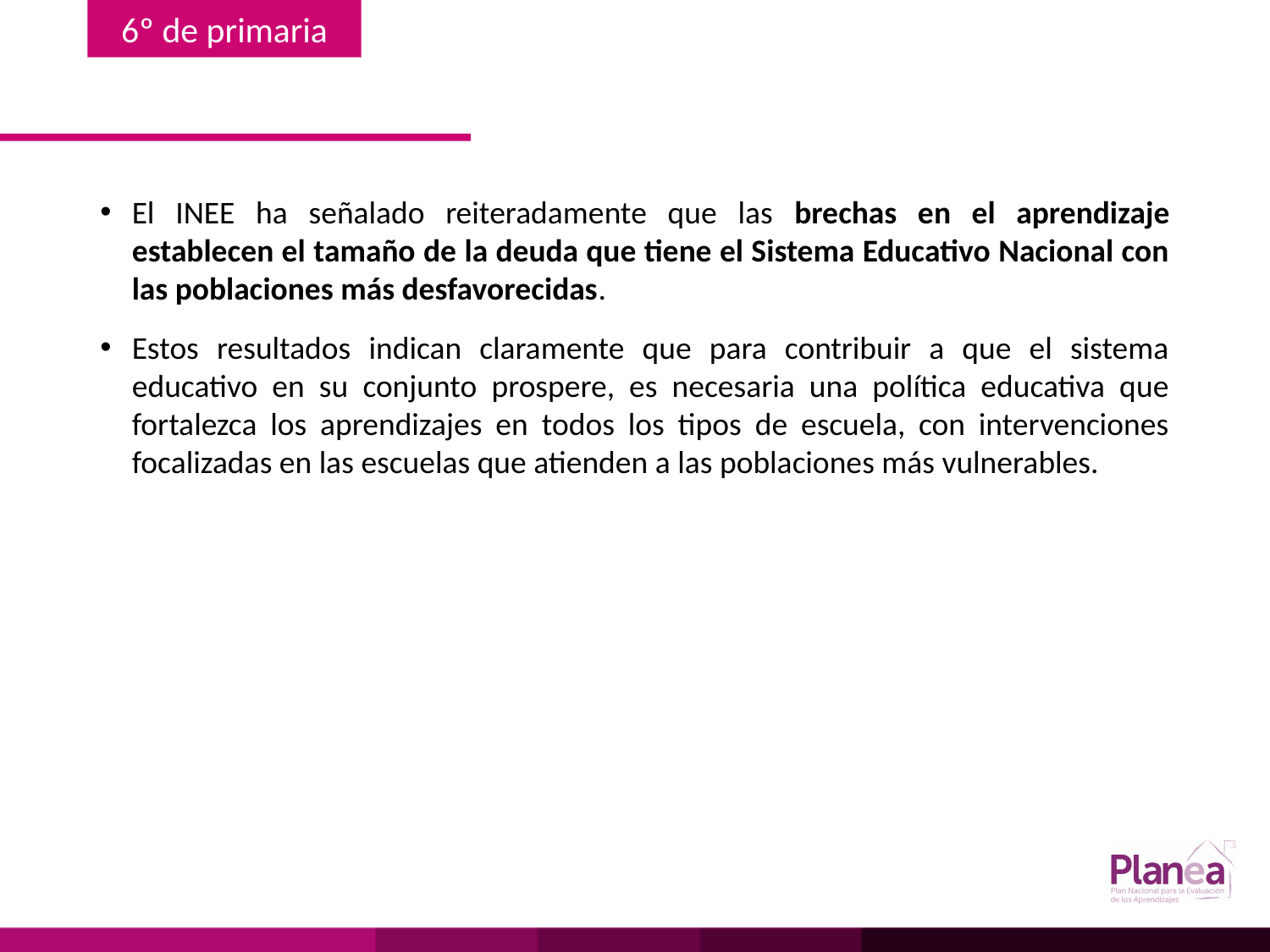

El INEE ha señalado reiteradamente que las brechas en el aprendizaje establecen el tamaño de la deuda que tiene el Sistema Educativo Nacional con las poblaciones más desfavorecidas.
Estos resultados indican claramente que para contribuir a que el sistema educativo en su conjunto prospere, es necesaria una política educativa que fortalezca los aprendizajes en todos los tipos de escuela, con intervenciones focalizadas en las escuelas que atienden a las poblaciones más vulnerables.